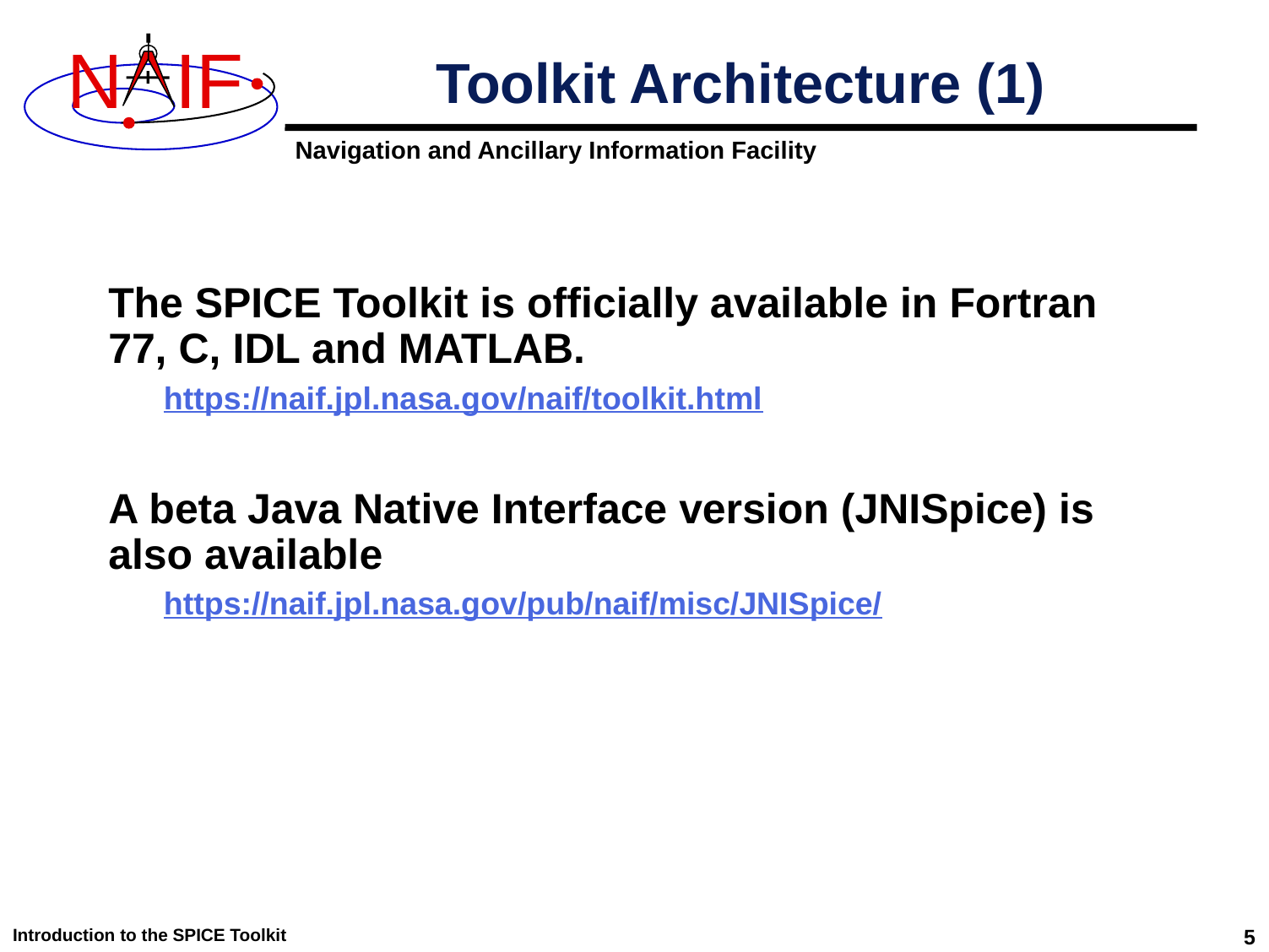

# Toolkit Architecture (1)
The SPICE Toolkit is officially available in Fortran 77, C, IDL and MATLAB.
https://naif.jpl.nasa.gov/naif/toolkit.html

A beta Java Native Interface version (JNISpice) is also available
https://naif.jpl.nasa.gov/pub/naif/misc/JNISpice/
Introduction to the SPICE Toolkit
5